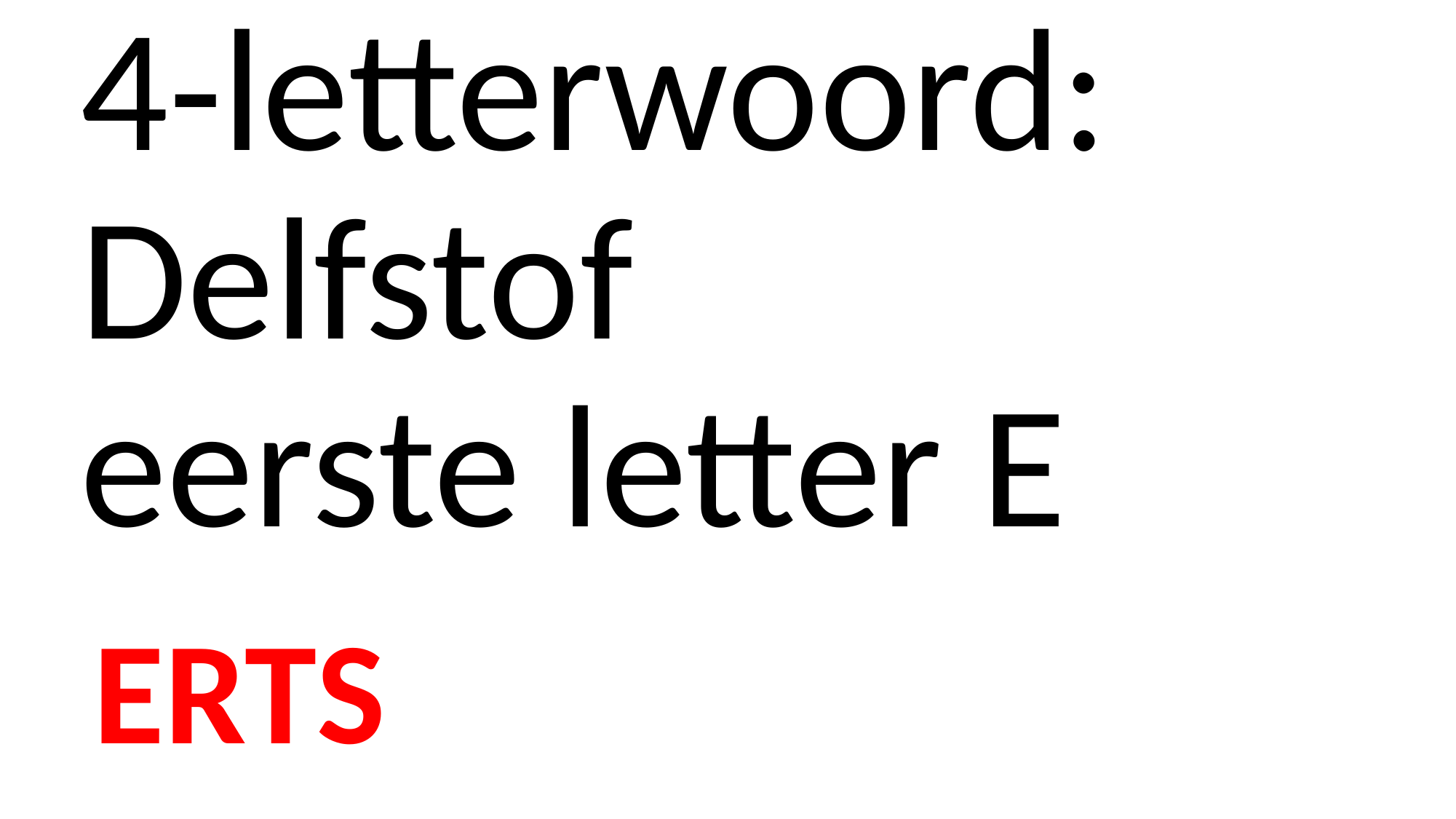

# 4-letterwoord: Delfstof eerste letter E
ERTS